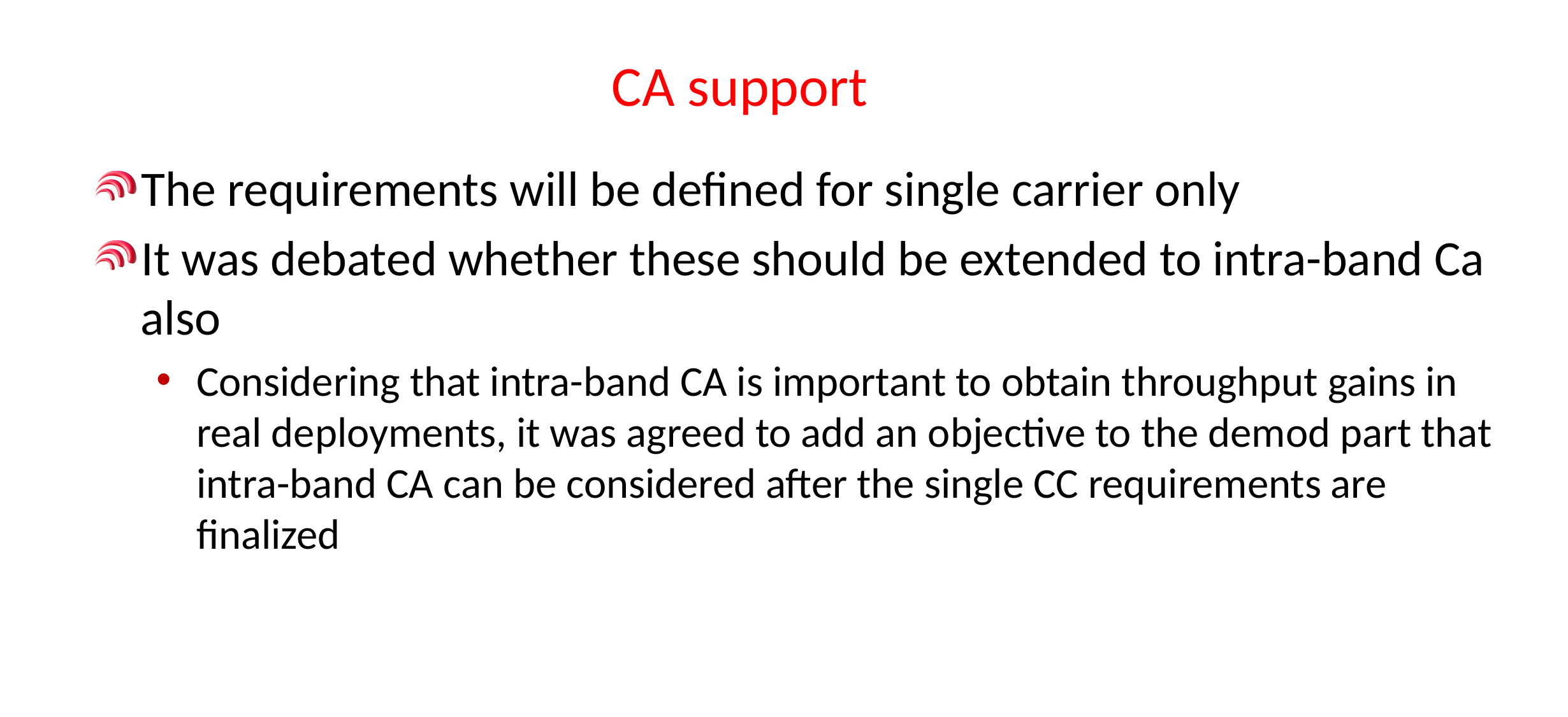

# CA support
The requirements will be defined for single carrier only
It was debated whether these should be extended to intra-band Ca also
Considering that intra-band CA is important to obtain throughput gains in real deployments, it was agreed to add an objective to the demod part that intra-band CA can be considered after the single CC requirements are finalized